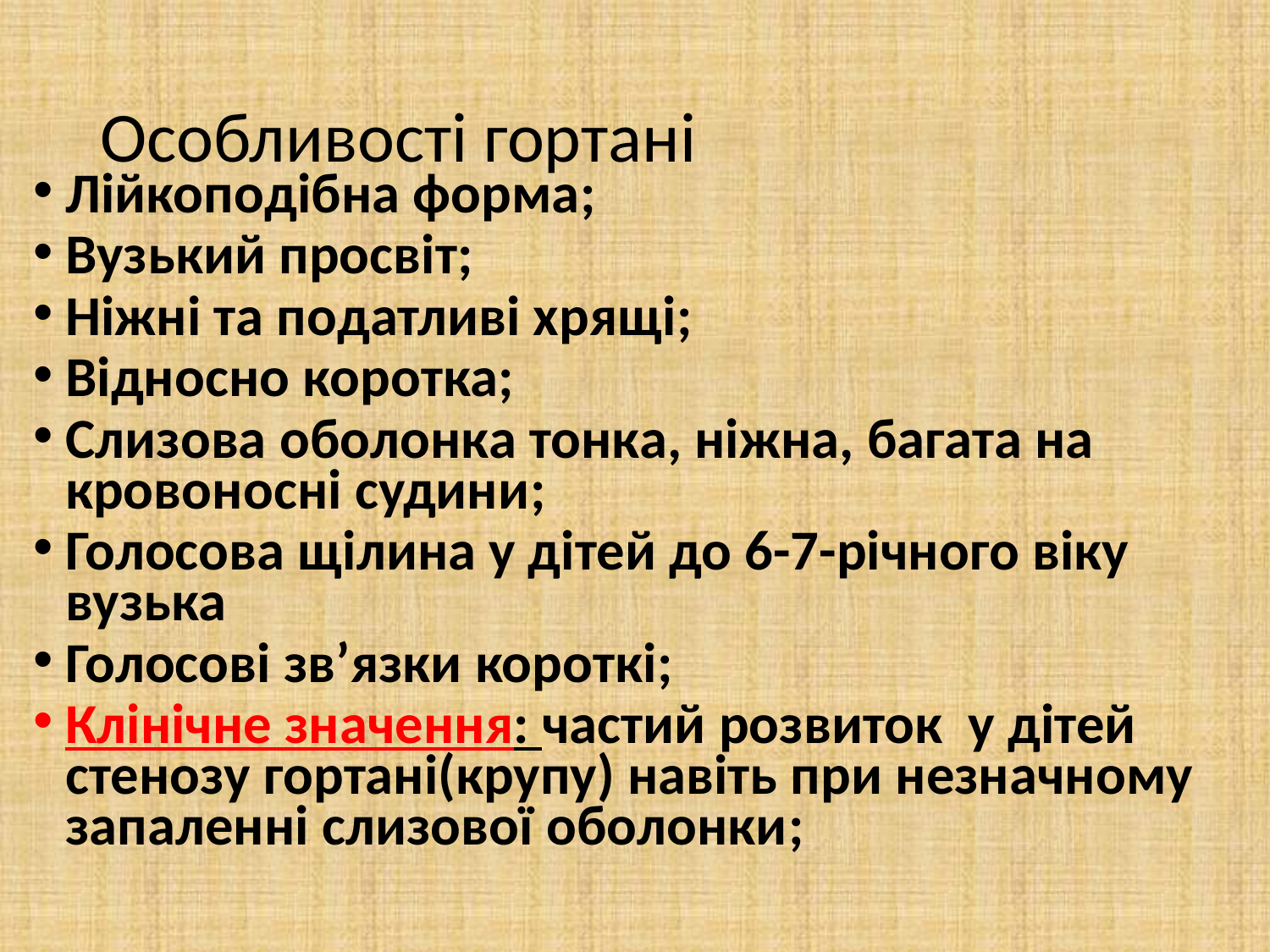

Особливості гортані
Лійкоподібна форма;
Вузький просвіт;
Ніжні та податливі хрящі;
Відносно коротка;
Слизова оболонка тонка, ніжна, багата на кровоносні судини;
Голосова щілина у дітей до 6-7-річного віку вузька
Голосові зв’язки короткі;
Клінічне значення: частий розвиток  у дітей стенозу гортані(крупу) навіть при незначному запаленні слизової оболонки;